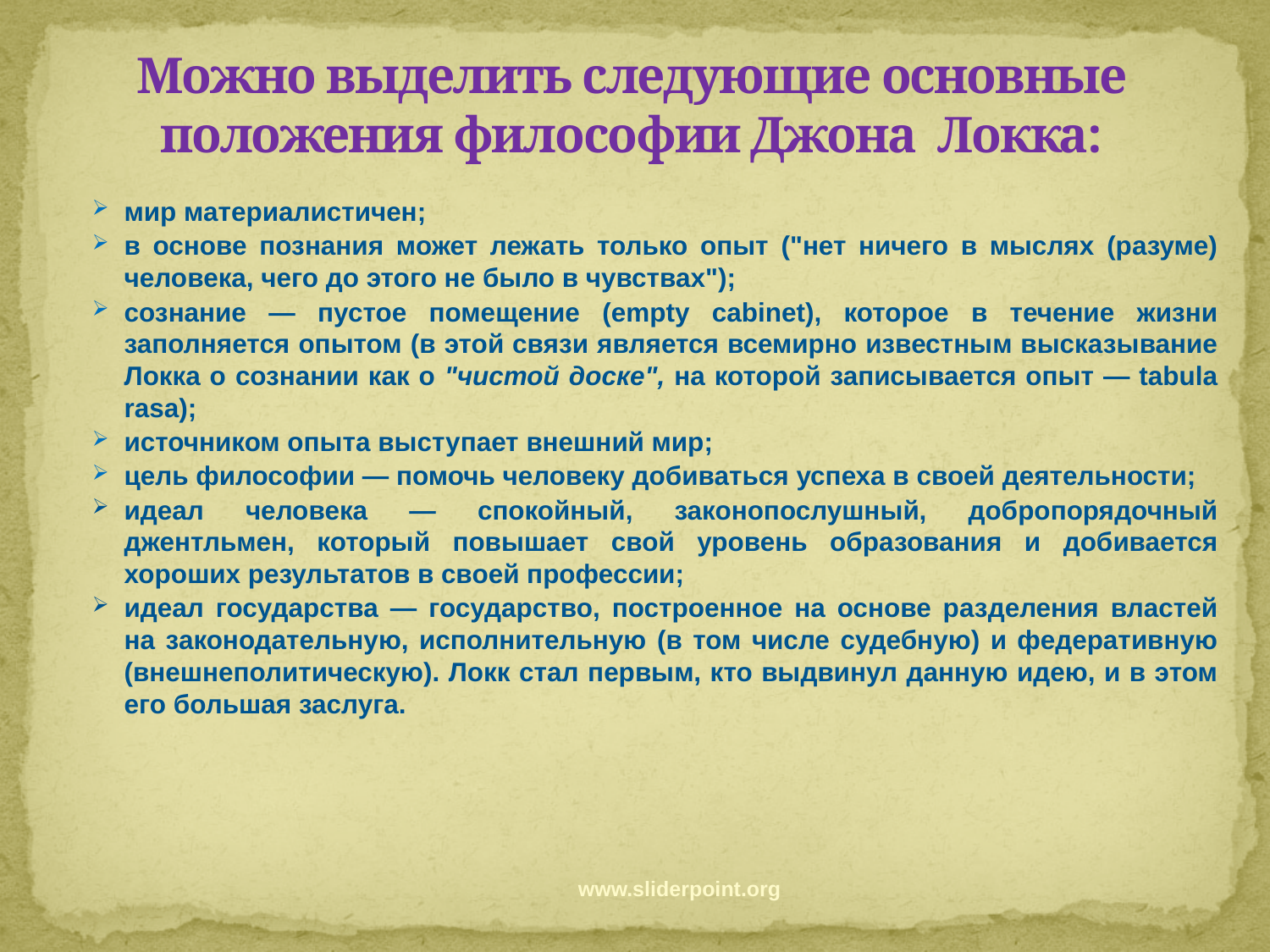

# Можно выделить следующие основные положения философии Джона  Локка:
мир материалистичен;
в основе познания может лежать только опыт ("нет ничего в мыслях (разуме) человека, чего до этого не было в чувствах");
сознание — пустое помещение (empty cabinet), которое в течение жизни заполняется опытом (в этой связи является всемирно известным высказывание Локка о сознании как о "чистой доске", на которой записывается опыт — tabula rasa);
источником опыта выступает внешний мир;
цель философии — помочь человеку добиваться успеха в своей деятельности;
идеал человека — спокойный, законопослушный, добропорядочный джентльмен, который повышает свой уровень образования и добивается хороших результатов в своей профессии;
идеал государства — государство, построенное на основе разделения властей на законодательную, исполнительную (в том числе судебную) и федеративную (внешнеполитическую). Локк стал первым, кто выдвинул данную идею, и в этом его большая заслуга.

www.sliderpoint.org